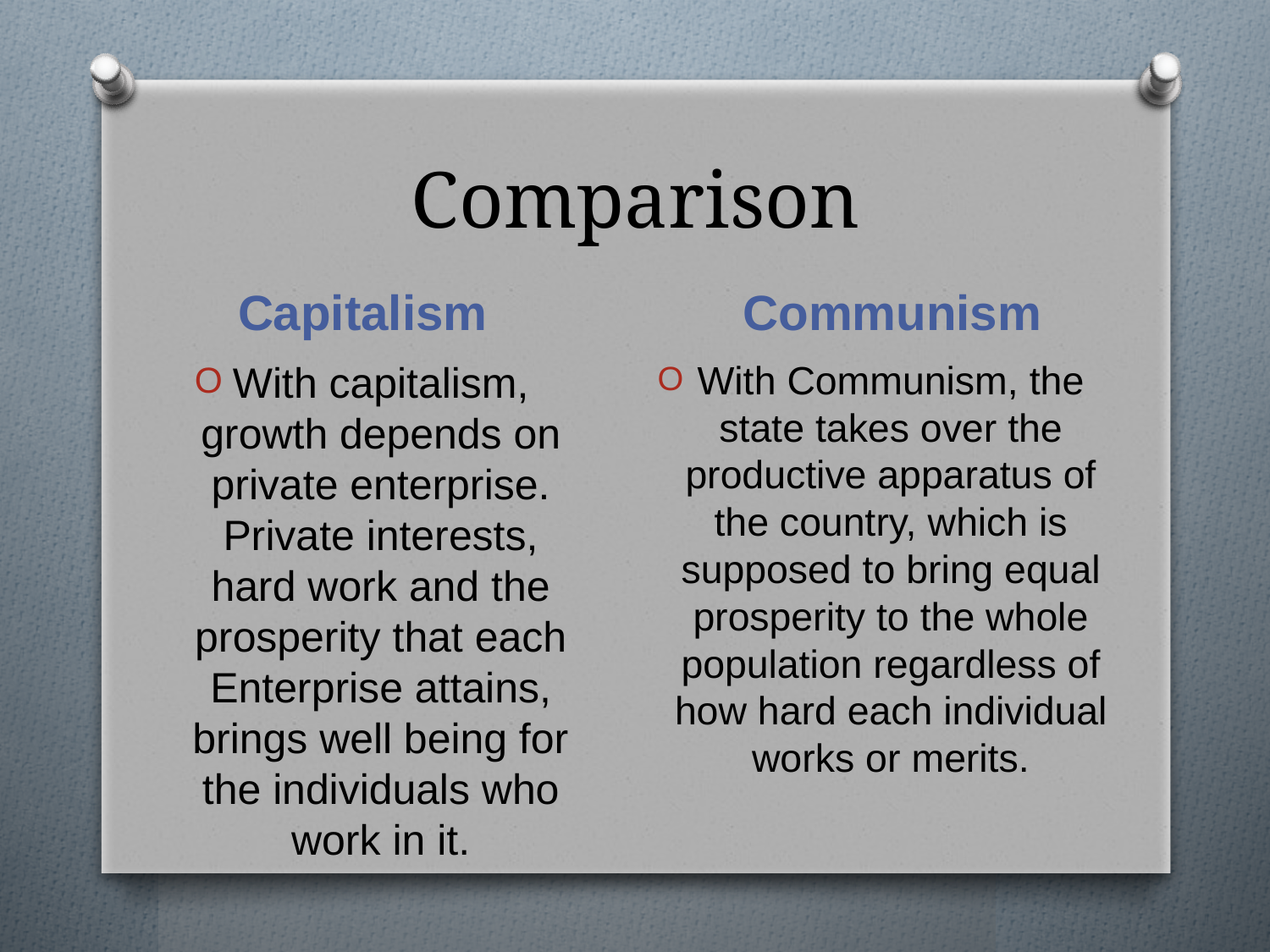

# Comparison
Capitalism
Communism
With capitalism, growth depends on private enterprise. Private interests, hard work and the prosperity that each Enterprise attains, brings well being for the individuals who work in it.
With Communism, the state takes over the productive apparatus of the country, which is supposed to bring equal prosperity to the whole population regardless of how hard each individual works or merits.